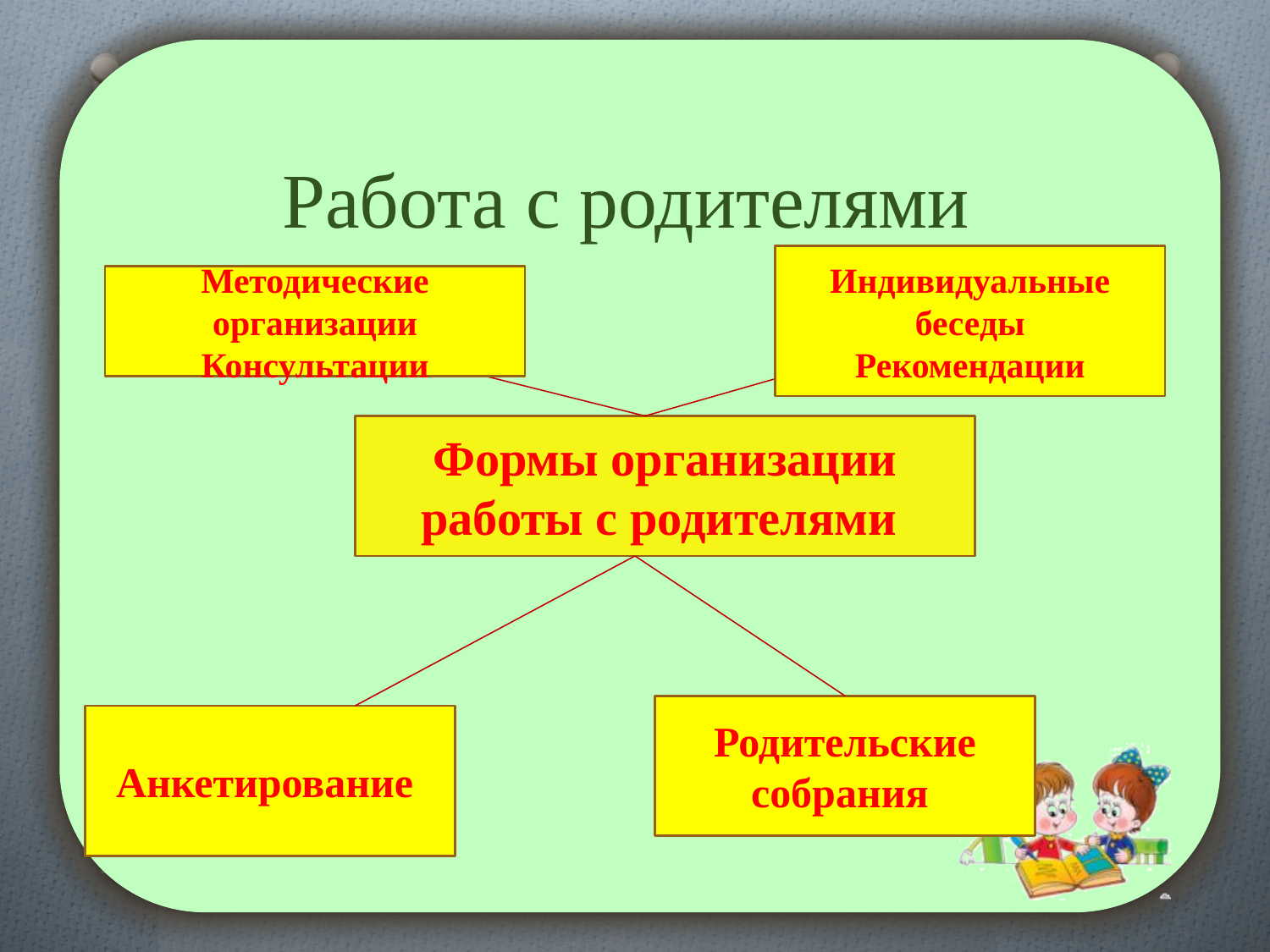

# Работа с родителями
Индивидуальные беседы
Рекомендации
Методические организации
Консультации
Формы организации работы с родителями
Родительские собрания
Анкетирование